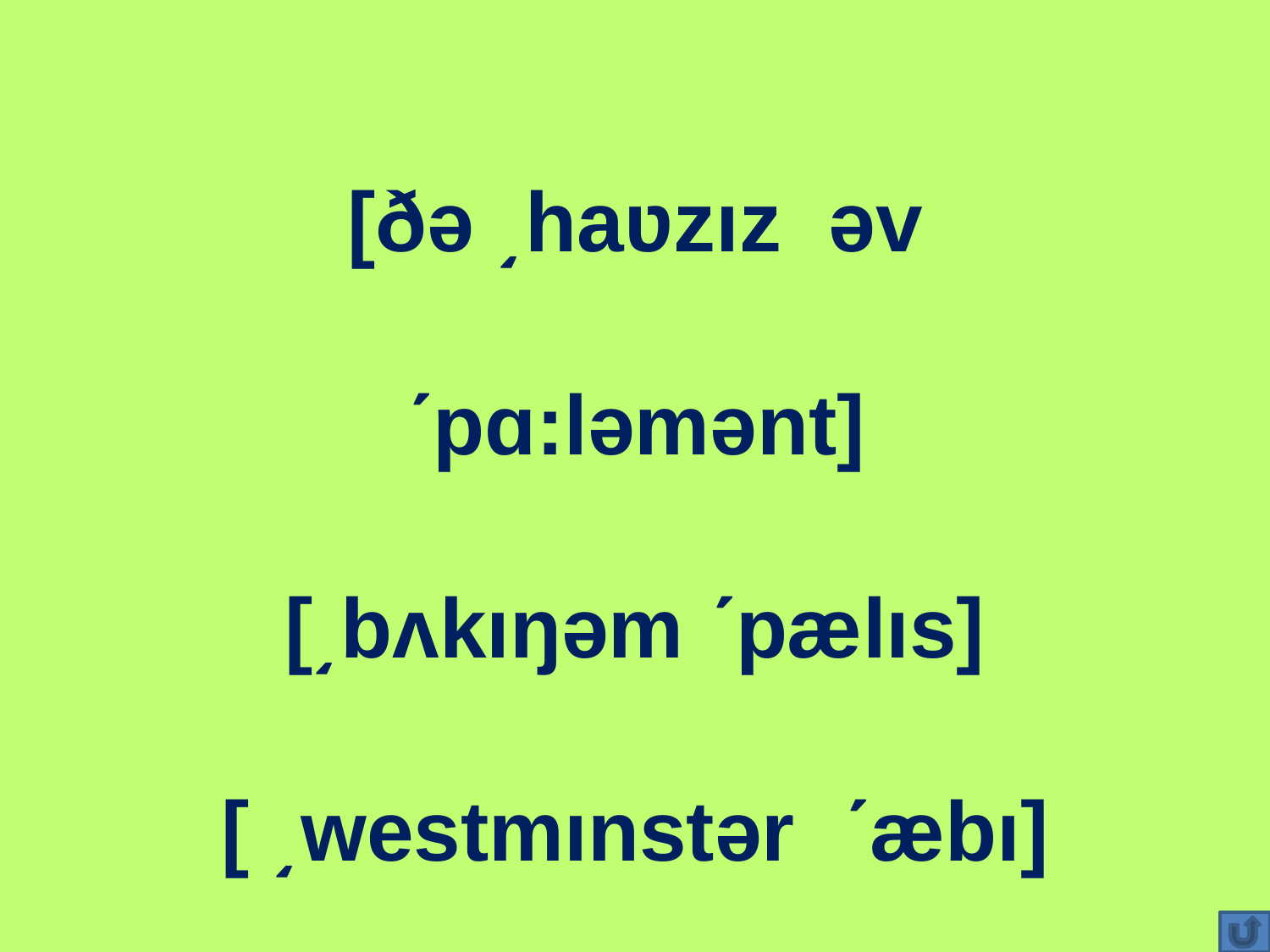

[ðə ͵haʋzız  əv ʹpɑ:ləmənt]
[͵bʌkıŋəm ʹpælıs]
[ ͵westmınstər  ʹæbı]
[taʋə  ʹbrıdʒ]